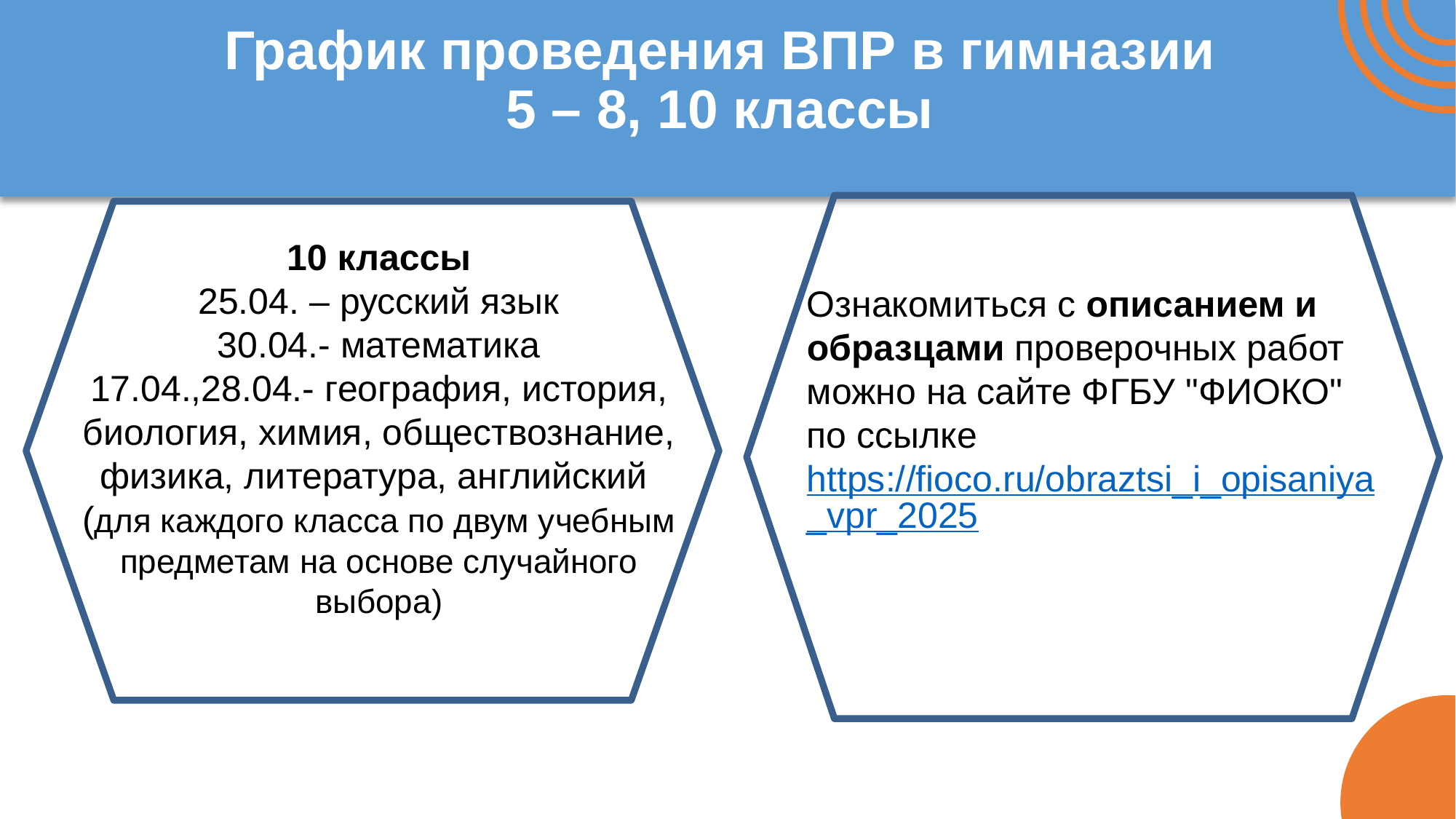

# График проведения ВПР в гимназии 5 – 8, 10 классы

10 классы
25.04. – русский язык
30.04.- математика
17.04.,28.04.- география, история, биология, химия, обществознание, физика, литература, английский
(для каждого класса по двум учебным предметам на основе случайного выбора)

Ознакомиться с описанием и образцами проверочных работ можно на сайте ФГБУ "ФИОКО" по ссылке https://fioco.ru/obraztsi_i_opisaniya_vpr_2025